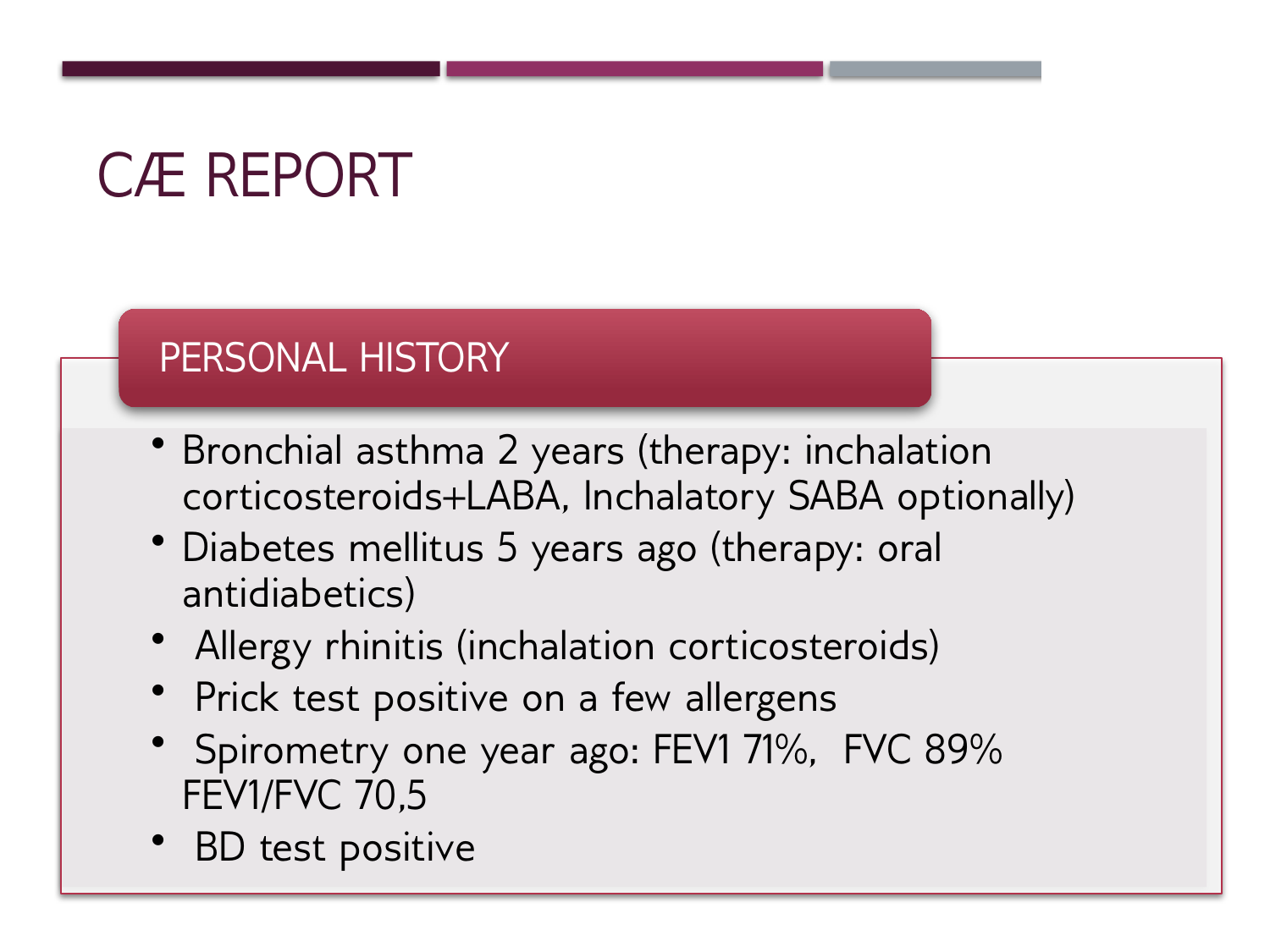

# CAE REPORT
Bronchial asthma 2 years (therapy: inchalation corticosteroids+LABA, Inchalatory SABA optionally)
Diabetes mellitus 5 years ago (therapy: oral antidiabetics)
 Allergy rhinitis (inchalation corticosteroids)
 Prick test positive on a few allergens
 Spirometry one year ago: FEV1 71%,  FVC 89%  FEV1/FVC 70,5
 BD test positive
PERSONAL HISTORY